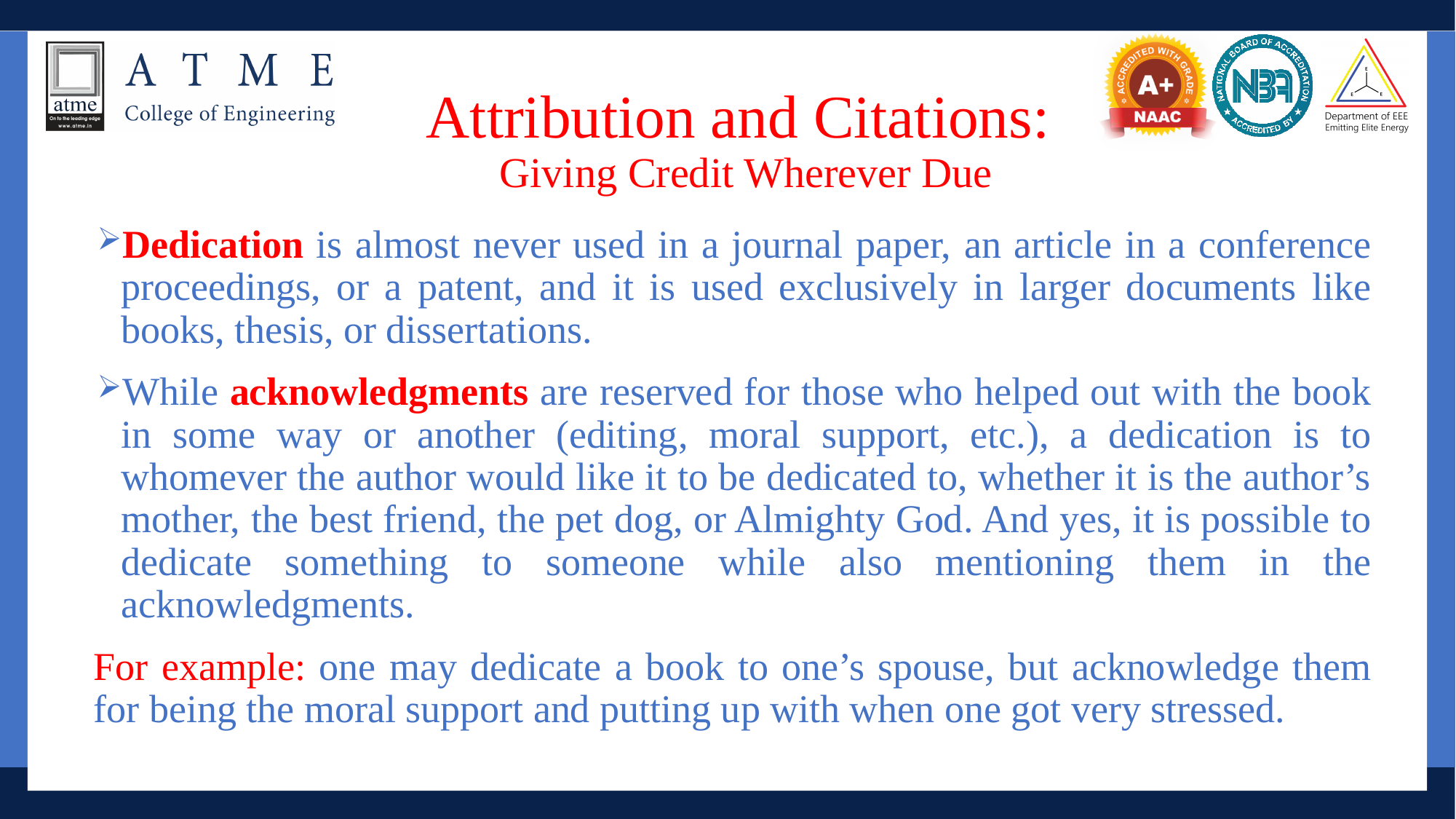

# Attribution and Citations: Giving Credit Wherever Due
Dedication is almost never used in a journal paper, an article in a conference proceedings, or a patent, and it is used exclusively in larger documents like books, thesis, or dissertations.
While acknowledgments are reserved for those who helped out with the book in some way or another (editing, moral support, etc.), a dedication is to whomever the author would like it to be dedicated to, whether it is the author’s mother, the best friend, the pet dog, or Almighty God. And yes, it is possible to dedicate something to someone while also mentioning them in the acknowledgments.
For example: one may dedicate a book to one’s spouse, but acknowledge them for being the moral support and putting up with when one got very stressed.